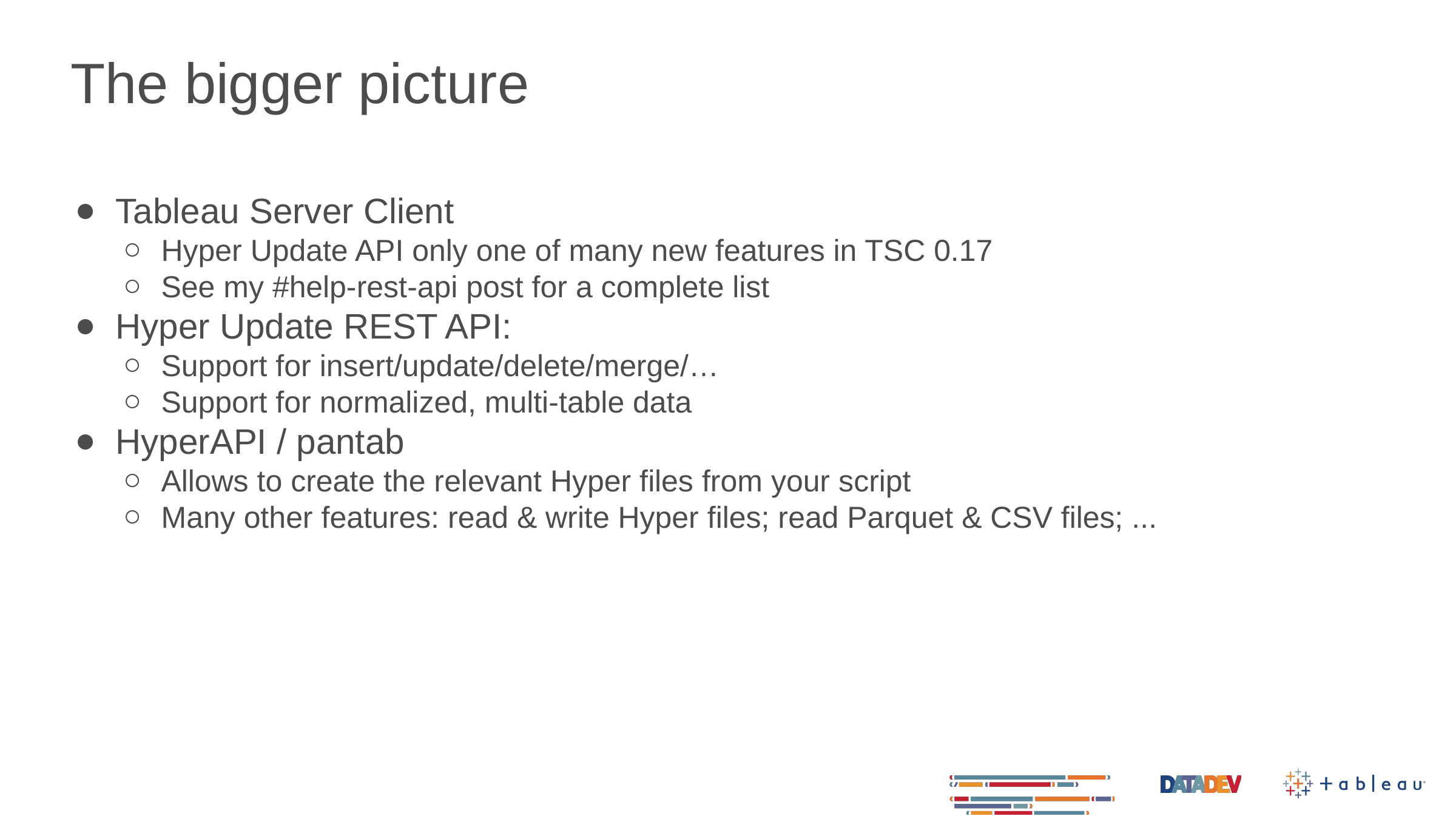

The bigger picture
Tableau Server Client
Hyper Update API only one of many new features in TSC 0.17
See my #help-rest-api post for a complete list
Hyper Update REST API:
Support for insert/update/delete/merge/…
Support for normalized, multi-table data
HyperAPI / pantab
Allows to create the relevant Hyper files from your script
Many other features: read & write Hyper files; read Parquet & CSV files; ...